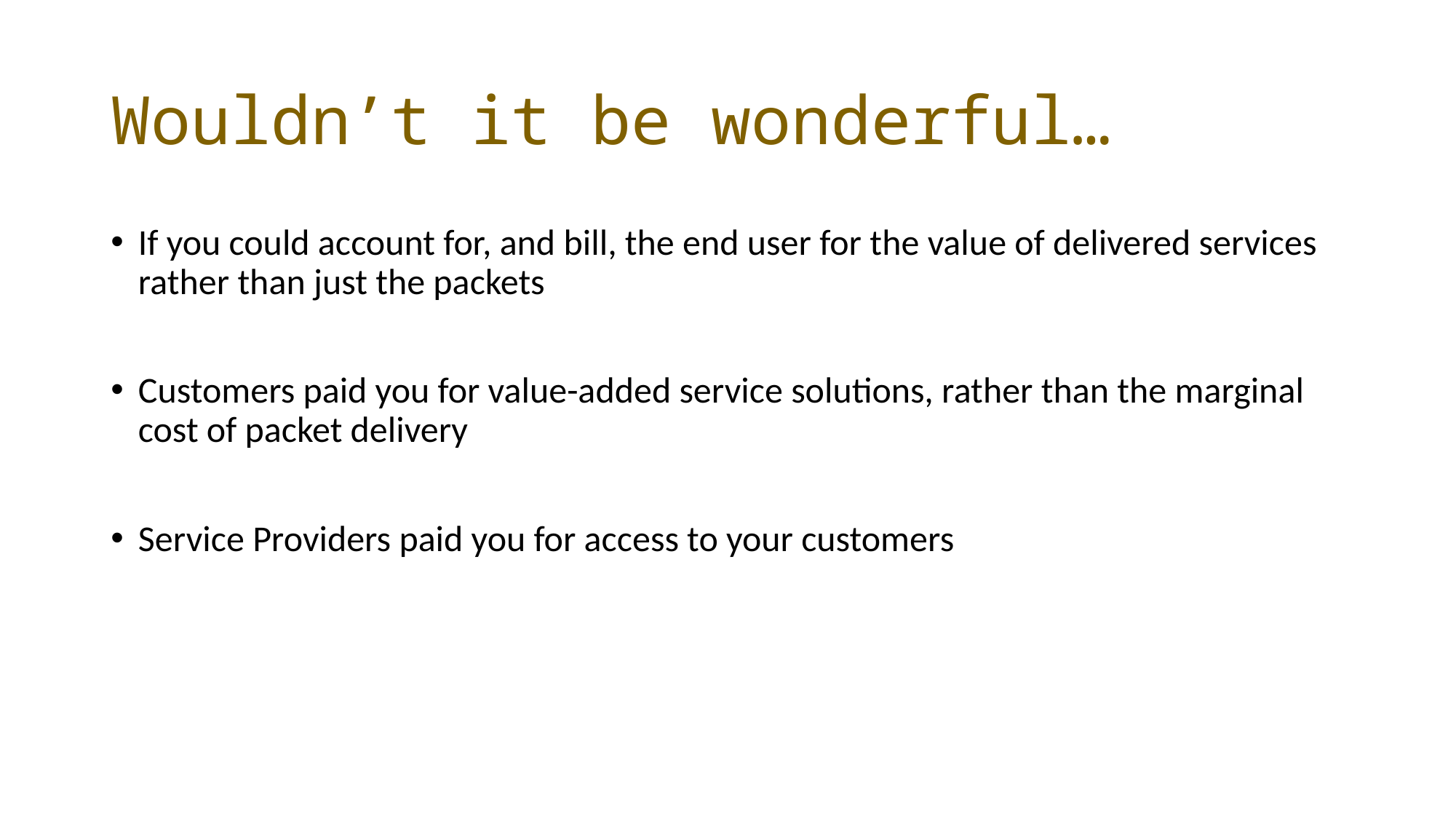

# Wouldn’t it be wonderful…
If you could account for, and bill, the end user for the value of delivered services rather than just the packets

Customers paid you for value-added service solutions, rather than the marginal cost of packet delivery

Service Providers paid you for access to your customers